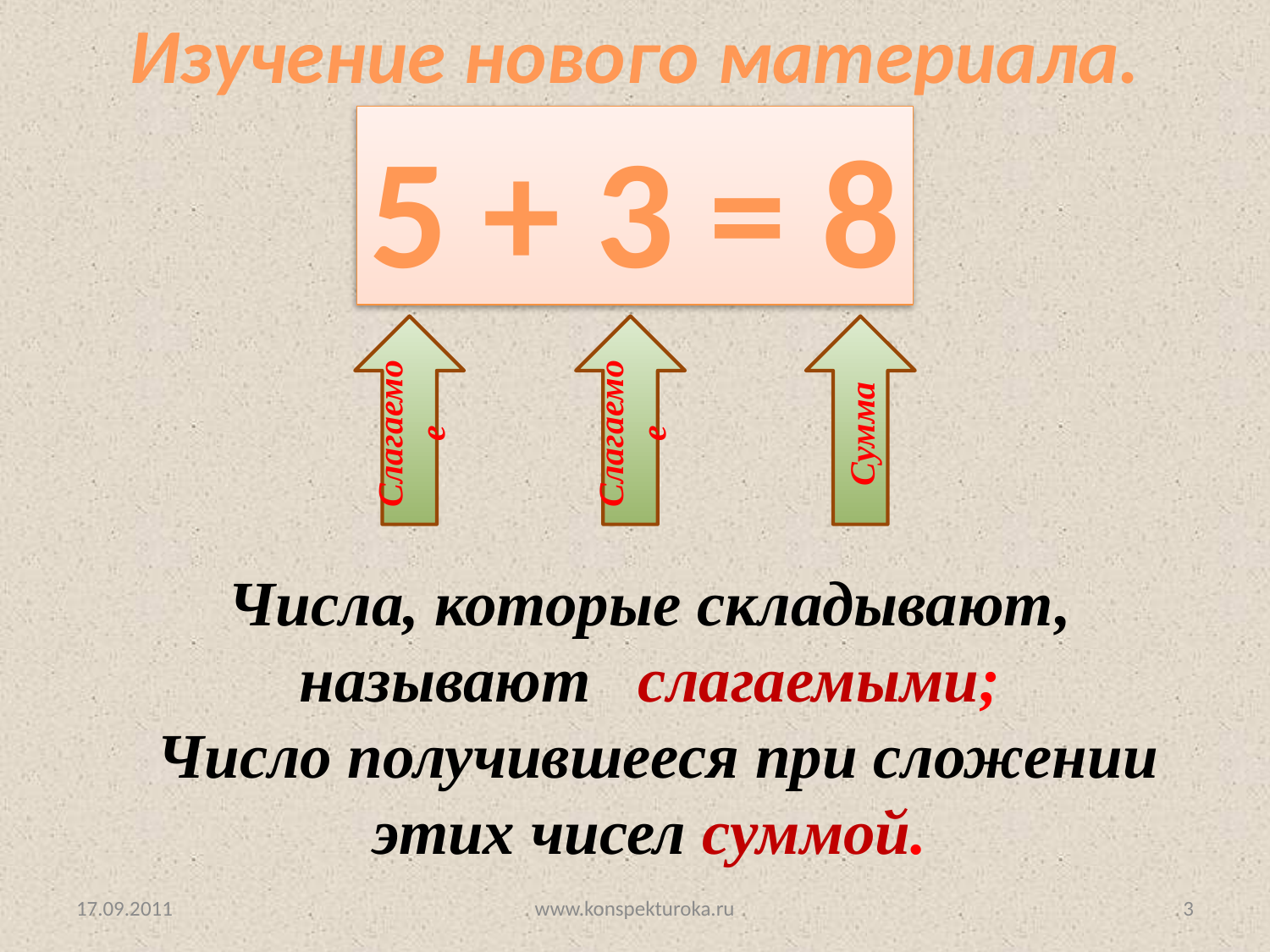

Изучение нового материала.
5 + 3 = 8
Слагаемое
Слагаемое
Сумма
Числа, которые складывают, называют   слагаемыми;
 Число получившееся при сложении этих чисел суммой.
17.09.2011
www.konspekturoka.ru
3